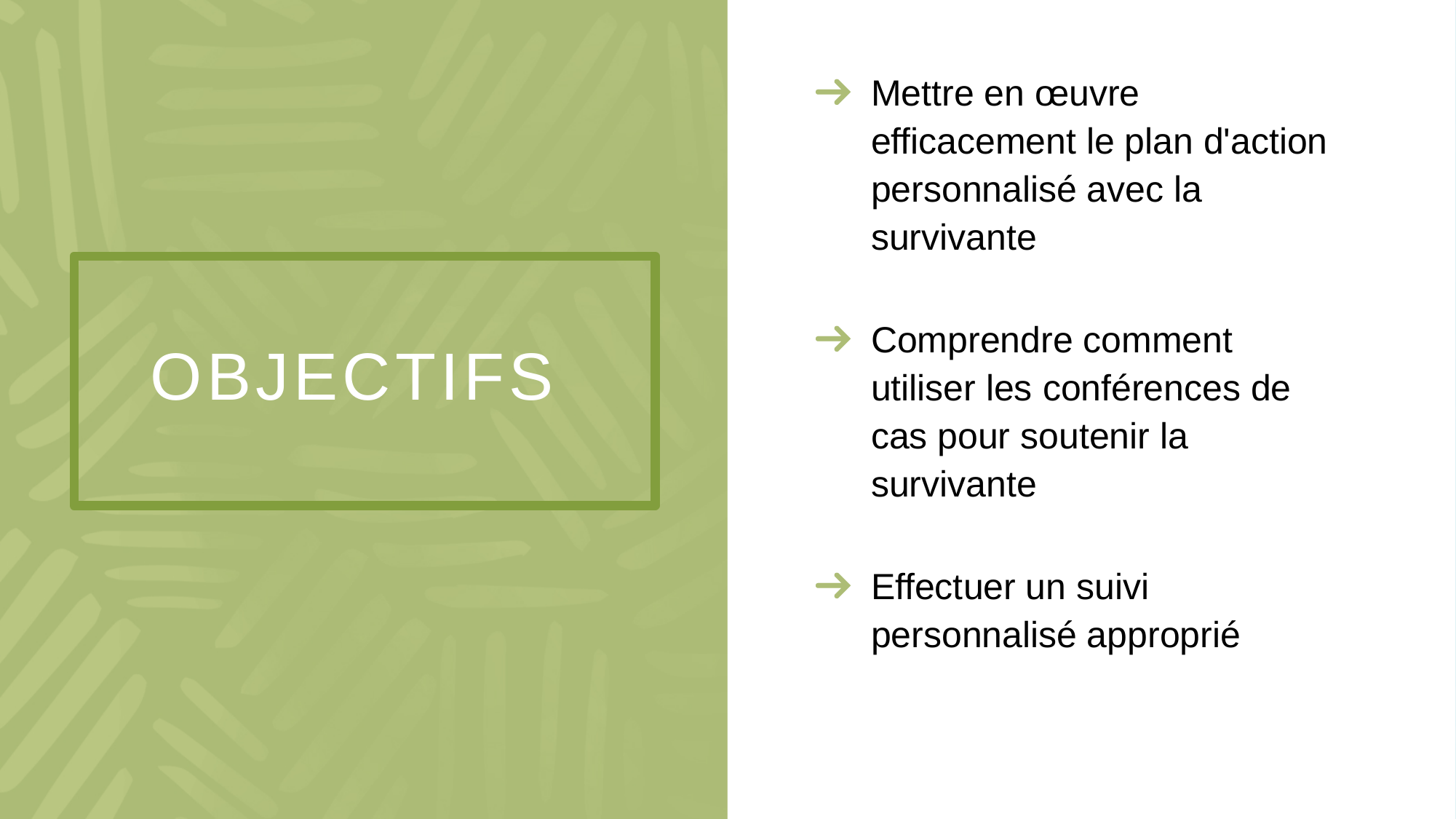

Mettre en œuvre efficacement le plan d'action personnalisé avec la survivante
Comprendre comment utiliser les conférences de cas pour soutenir la survivante
Effectuer un suivi personnalisé approprié

# Objectifs